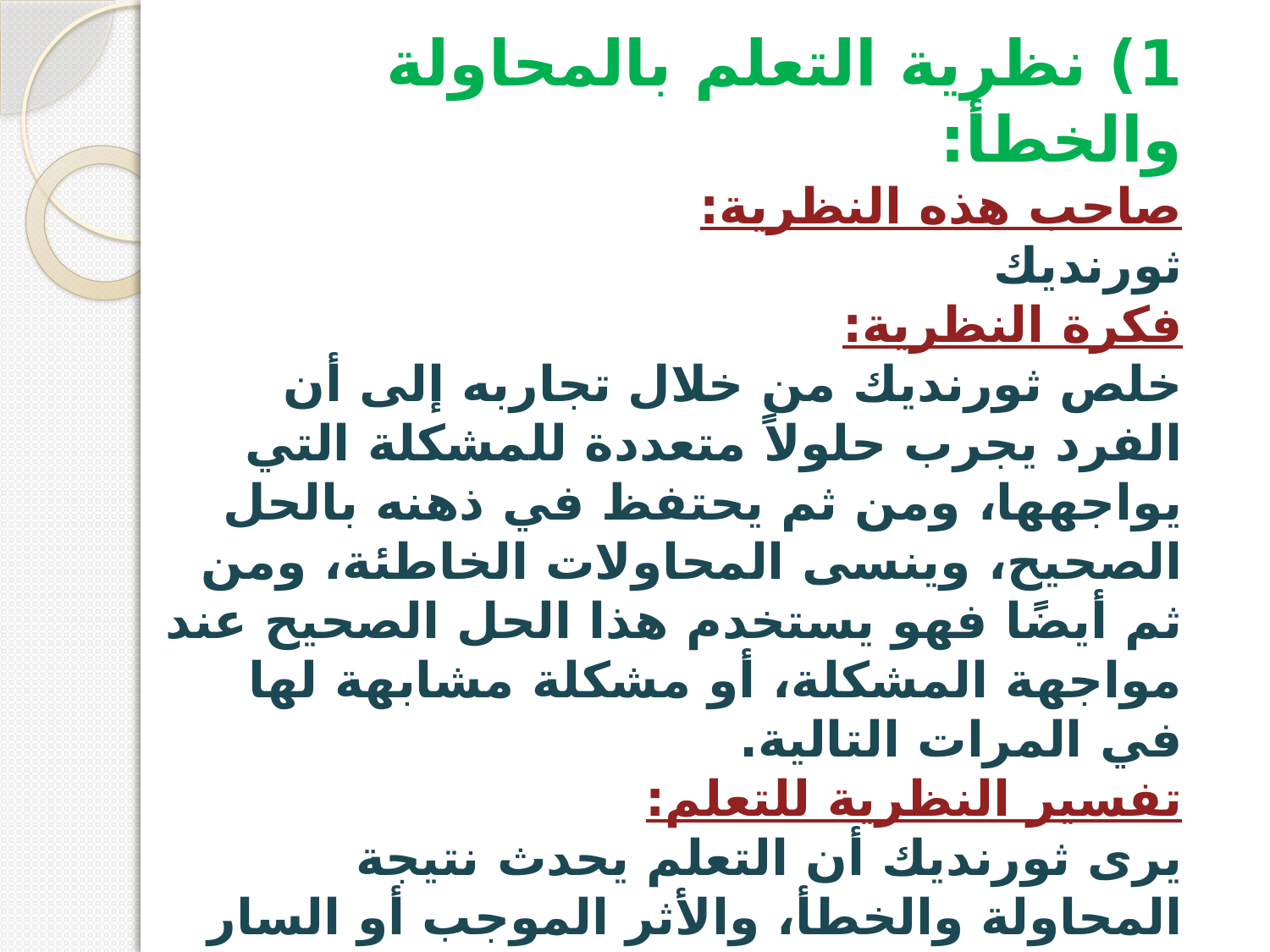

1) نظرية التعلم بالمحاولة والخطأ:
صاحب هذه النظرية:
ثورنديك
فكرة النظرية:
خلص ثورنديك من خلال تجاربه إلى أن الفرد يجرب حلولاً متعددة للمشكلة التي يواجهها، ومن ثم يحتفظ في ذهنه بالحل الصحيح، وينسى المحاولات الخاطئة، ومن ثم أيضًا فهو يستخدم هذا الحل الصحيح عند مواجهة المشكلة، أو مشكلة مشابهة لها في المرات التالية.
تفسير النظرية للتعلم:
يرى ثورنديك أن التعلم يحدث نتيجة المحاولة والخطأ، والأثر الموجب أو السار الذي تتركه المحاولة الناجحة لحل المشكلة.